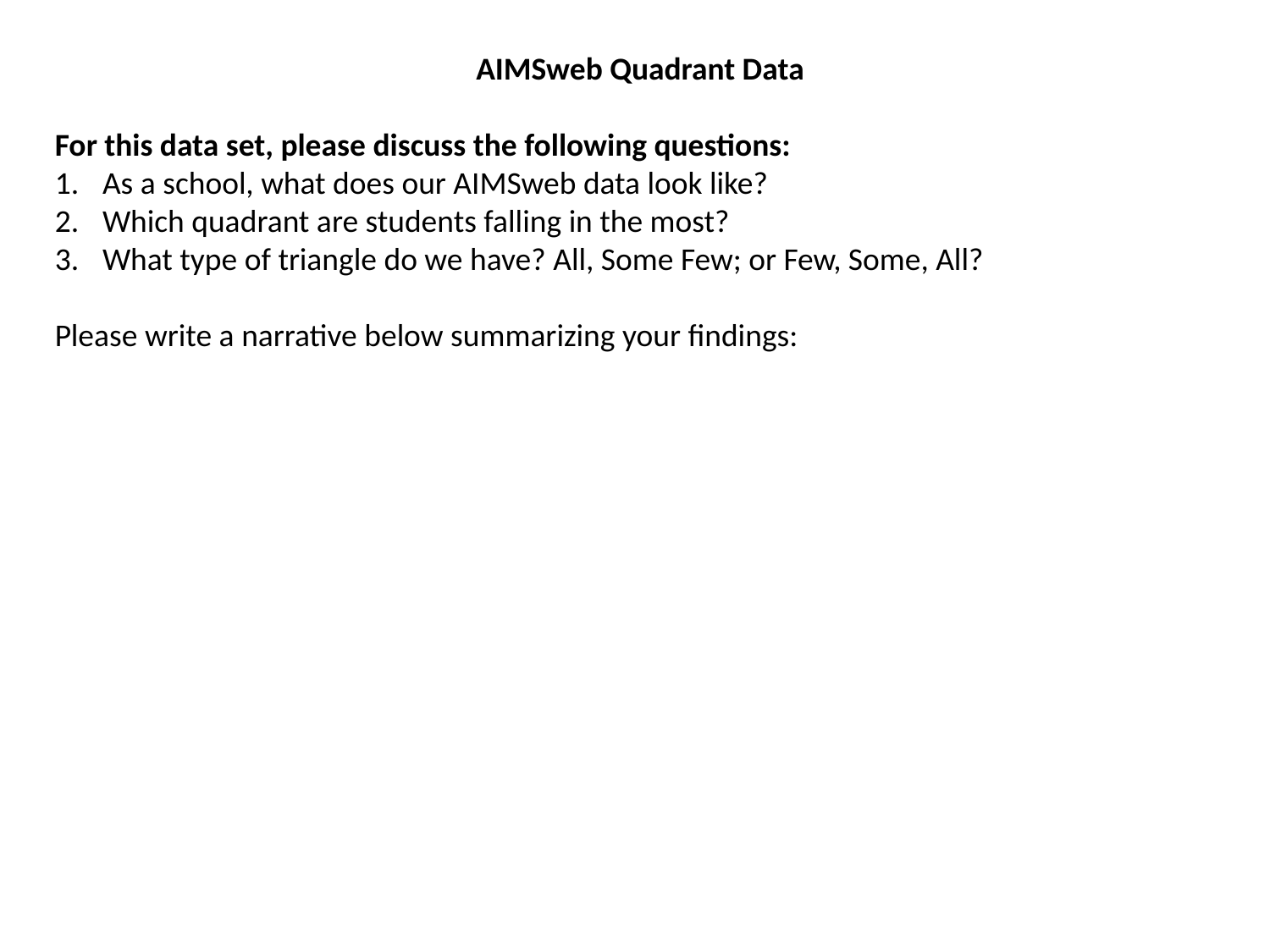

AIMSweb Quadrant Data

For this data set, please discuss the following questions:
As a school, what does our AIMSweb data look like?
Which quadrant are students falling in the most?
What type of triangle do we have? All, Some Few; or Few, Some, All?

Please write a narrative below summarizing your findings: